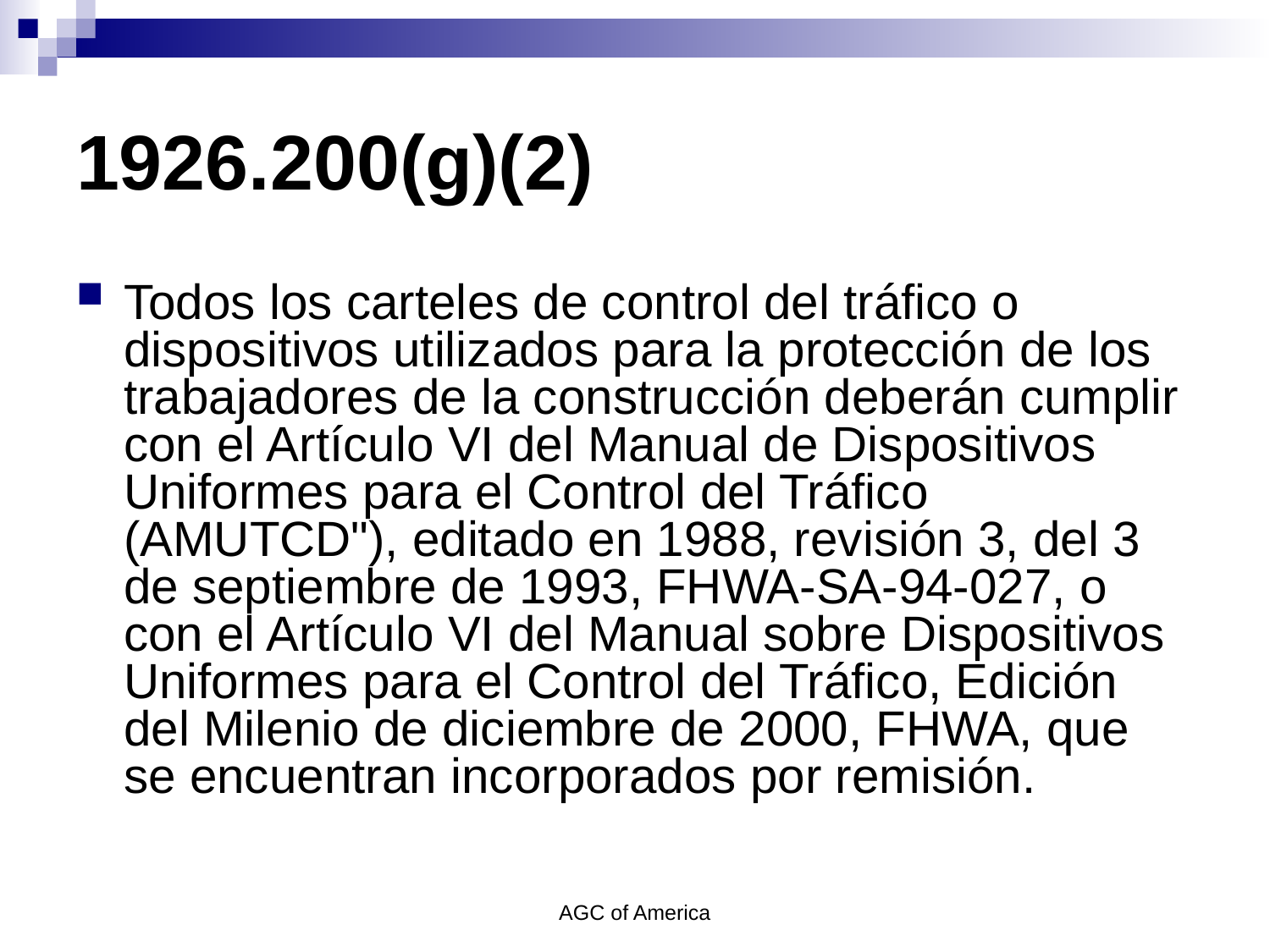

# 1926.200(g)(2)
Todos los carteles de control del tráfico o dispositivos utilizados para la protección de los trabajadores de la construcción deberán cumplir con el Artículo VI del Manual de Dispositivos Uniformes para el Control del Tráfico (AMUTCD"), editado en 1988, revisión 3, del 3 de septiembre de 1993, FHWA-SA-94-027, o con el Artículo VI del Manual sobre Dispositivos Uniformes para el Control del Tráfico, Edición del Milenio de diciembre de 2000, FHWA, que se encuentran incorporados por remisión.
AGC of America